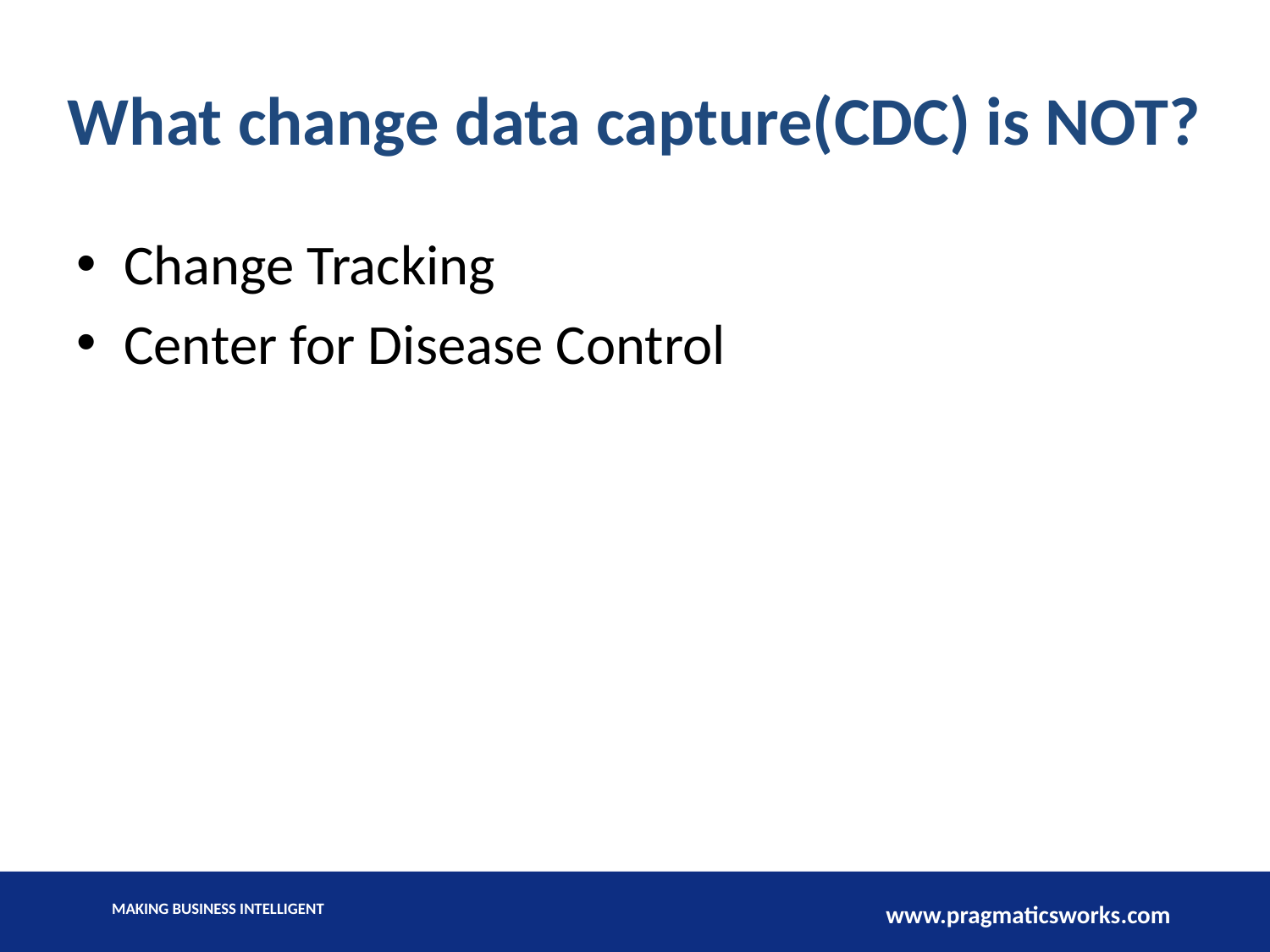

# What change data capture(CDC) is NOT?
Change Tracking
Center for Disease Control